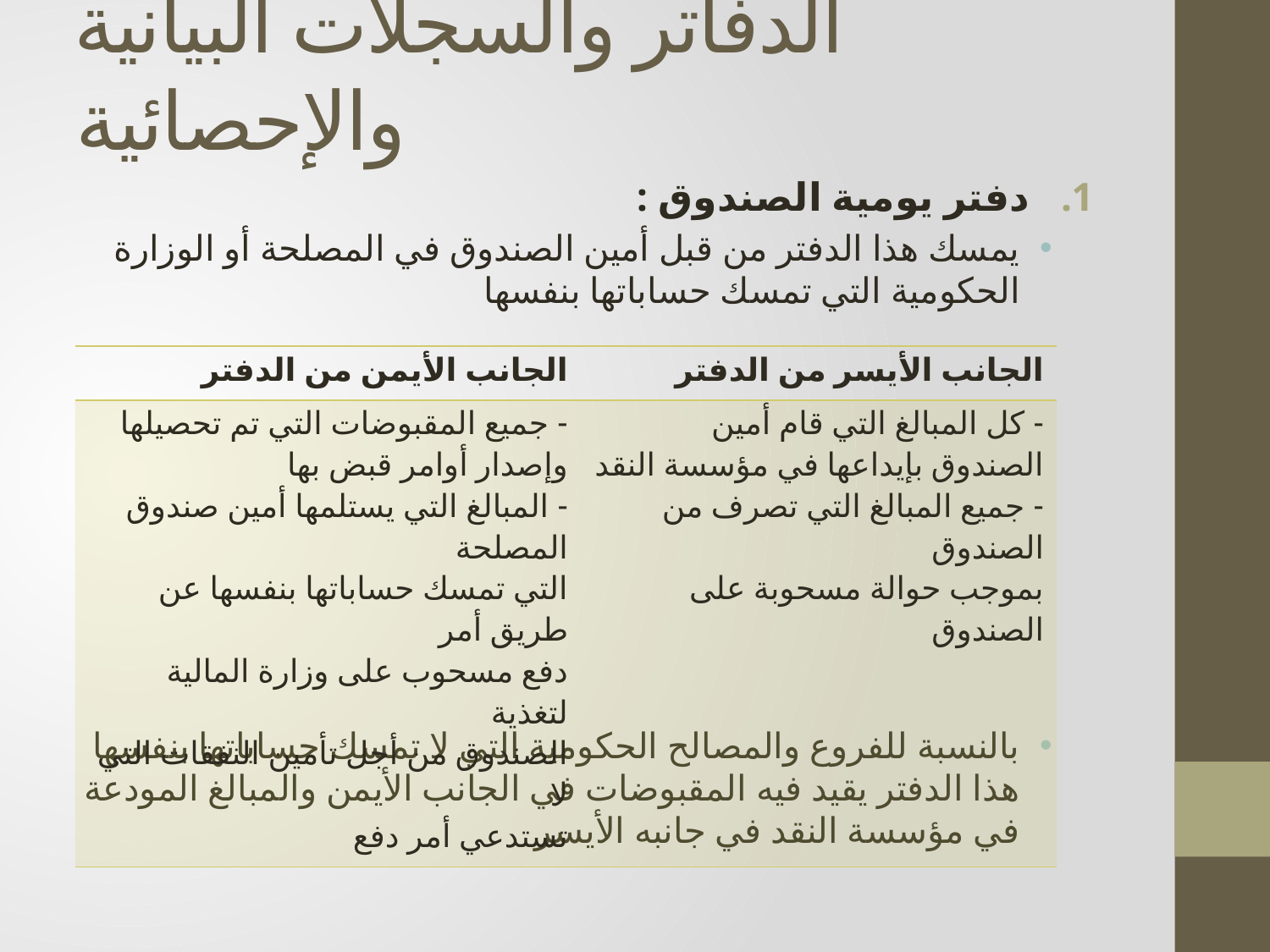

# الدفاتر والسجلات البيانية والإحصائية
دفتر يومية الصندوق :
يمسك هذا الدفتر من قبل أمين الصندوق في المصلحة أو الوزارة الحكومية التي تمسك حساباتها بنفسها

بالنسبة للفروع والمصالح الحكومية التي لا تمسك حساباتها بنفسها هذا الدفتر يقيد فيه المقبوضات في الجانب الأيمن والمبالغ المودعة في مؤسسة النقد في جانبه الأيسر
| الجانب الأيمن من الدفتر | الجانب الأيسر من الدفتر |
| --- | --- |
| - جميع المقبوضات التي تم تحصيلها وإصدار أوامر قبض بها - المبالغ التي يستلمها أمين صندوق المصلحة التي تمسك حساباتها بنفسها عن طريق أمر دفع مسحوب على وزارة المالية لتغذية الصندوق من أجل تأمين النفقات التي لا تستدعي أمر دفع | - كل المبالغ التي قام أمين الصندوق بإيداعها في مؤسسة النقد - جميع المبالغ التي تصرف من الصندوق بموجب حوالة مسحوبة على الصندوق |